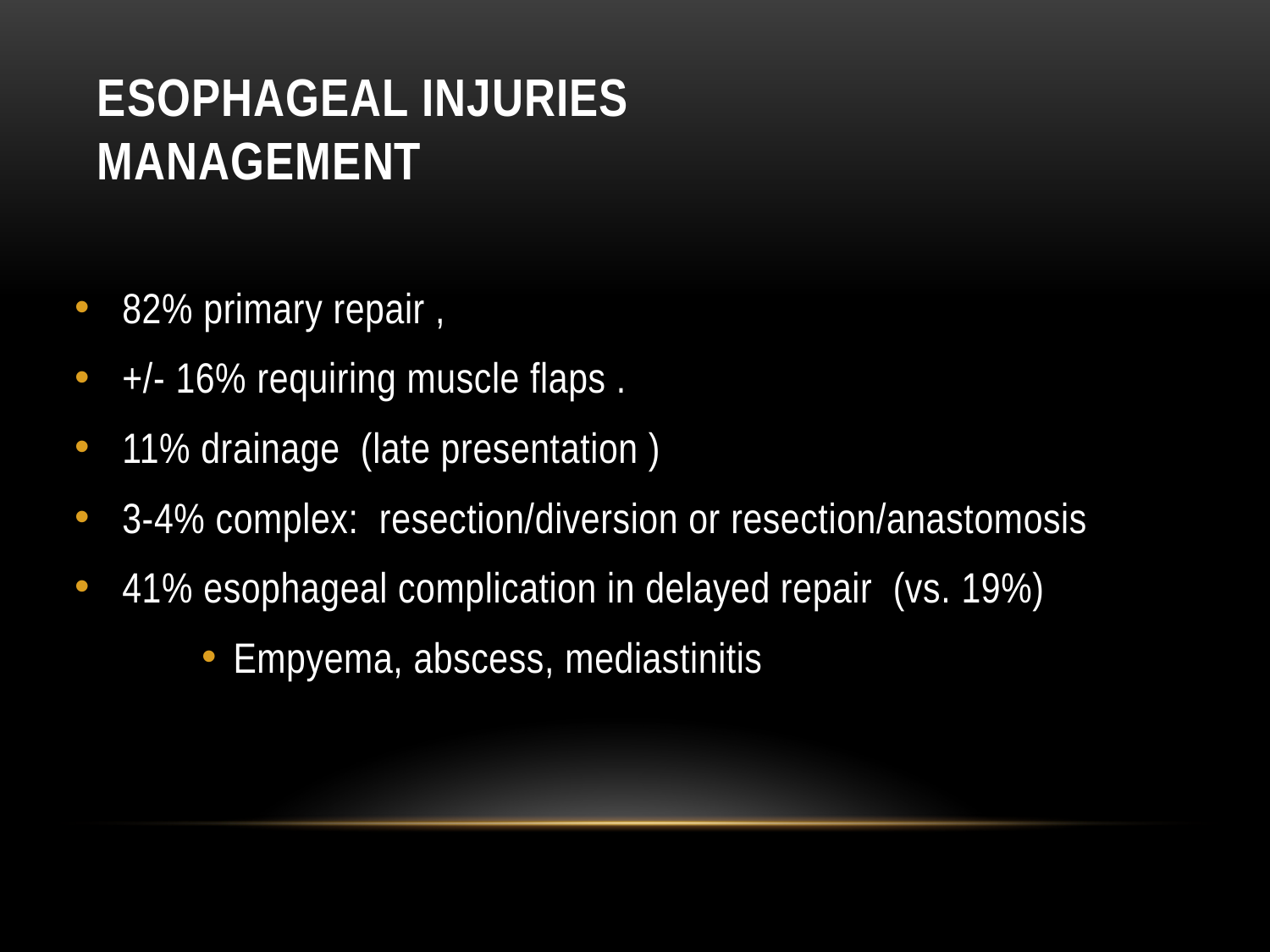

# Esophageal injuries Management
82% primary repair ,
+/- 16% requiring muscle flaps .
11% drainage  (late presentation )
3-4% complex:  resection/diversion or resection/anastomosis
41% esophageal complication in delayed repair  (vs. 19%)
Empyema, abscess, mediastinitis